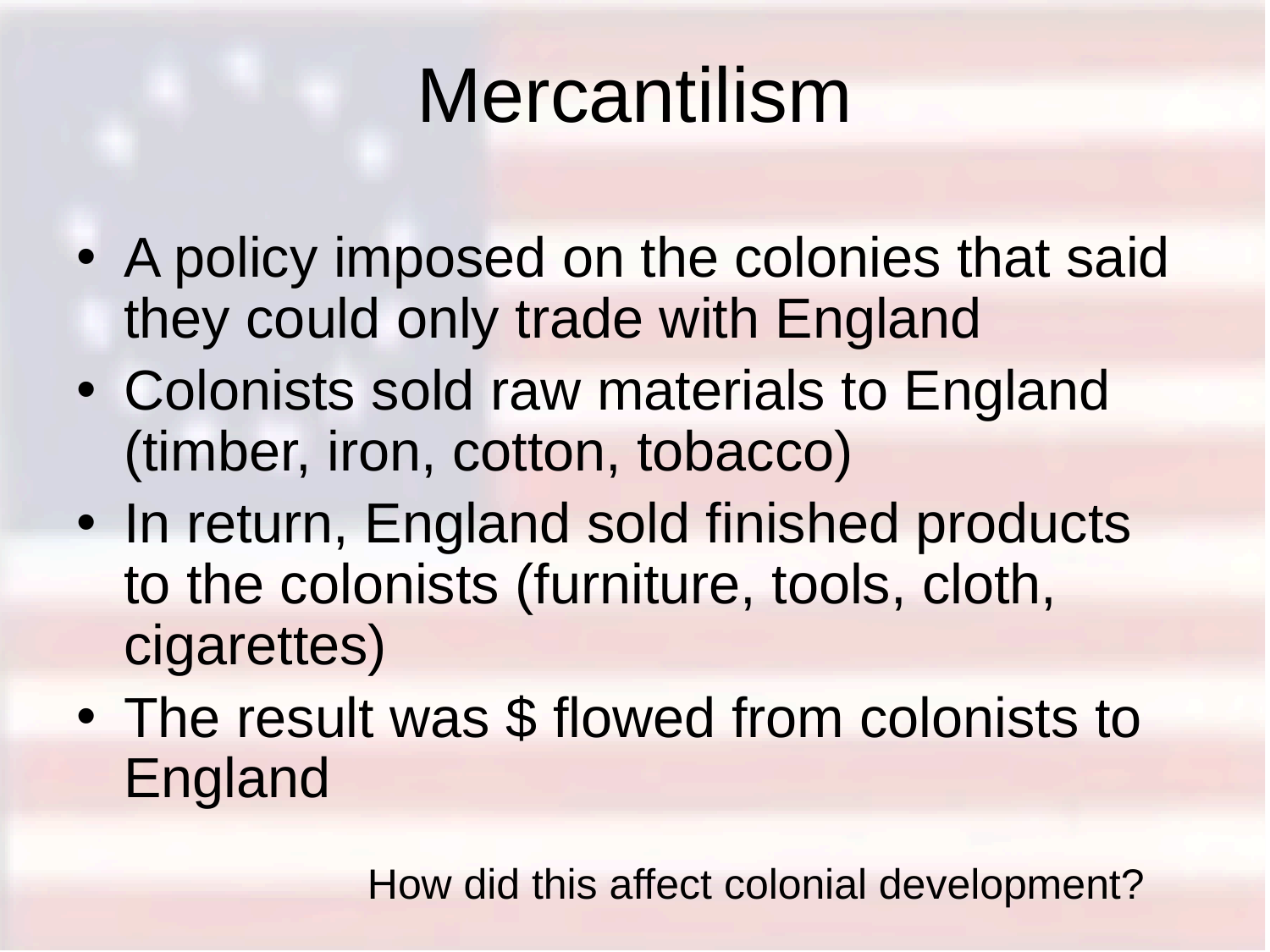

# Mercantilism
A policy imposed on the colonies that said they could only trade with England
Colonists sold raw materials to England (timber, iron, cotton, tobacco)
In return, England sold finished products to the colonists (furniture, tools, cloth, cigarettes)
The result was $ flowed from colonists to England
How did this affect colonial development?